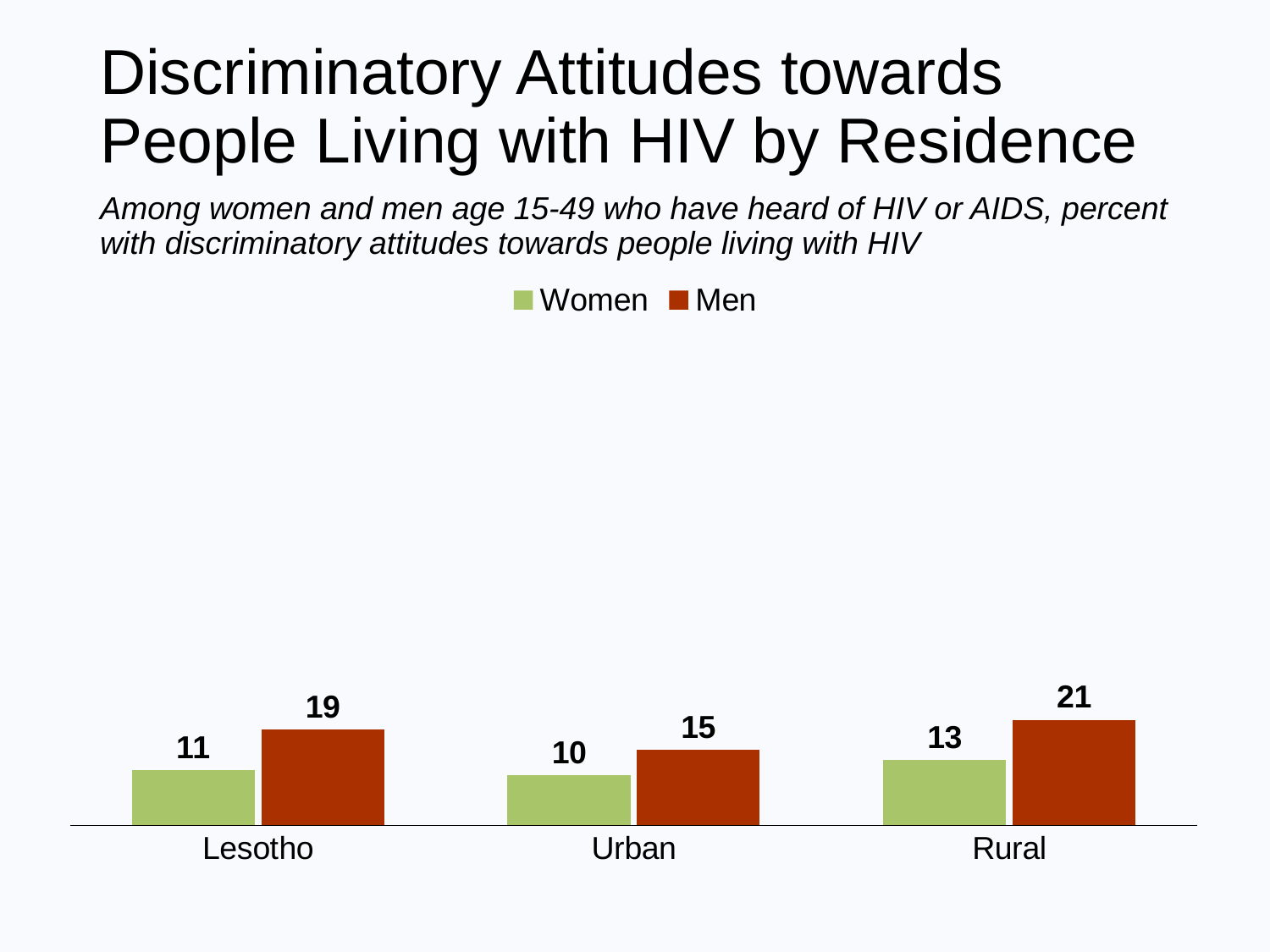

# Discriminatory Attitudes towards People Living with HIV by Residence
Among women and men age 15-49 who have heard of HIV or AIDS, percent with discriminatory attitudes towards people living with HIV

### Chart

| Category | Women | Men |
|---|---|---|
| Lesotho | 11.0 | 19.0 |
| Urban | 10.0 | 15.0 |
| Rural | 13.0 | 21.0 |